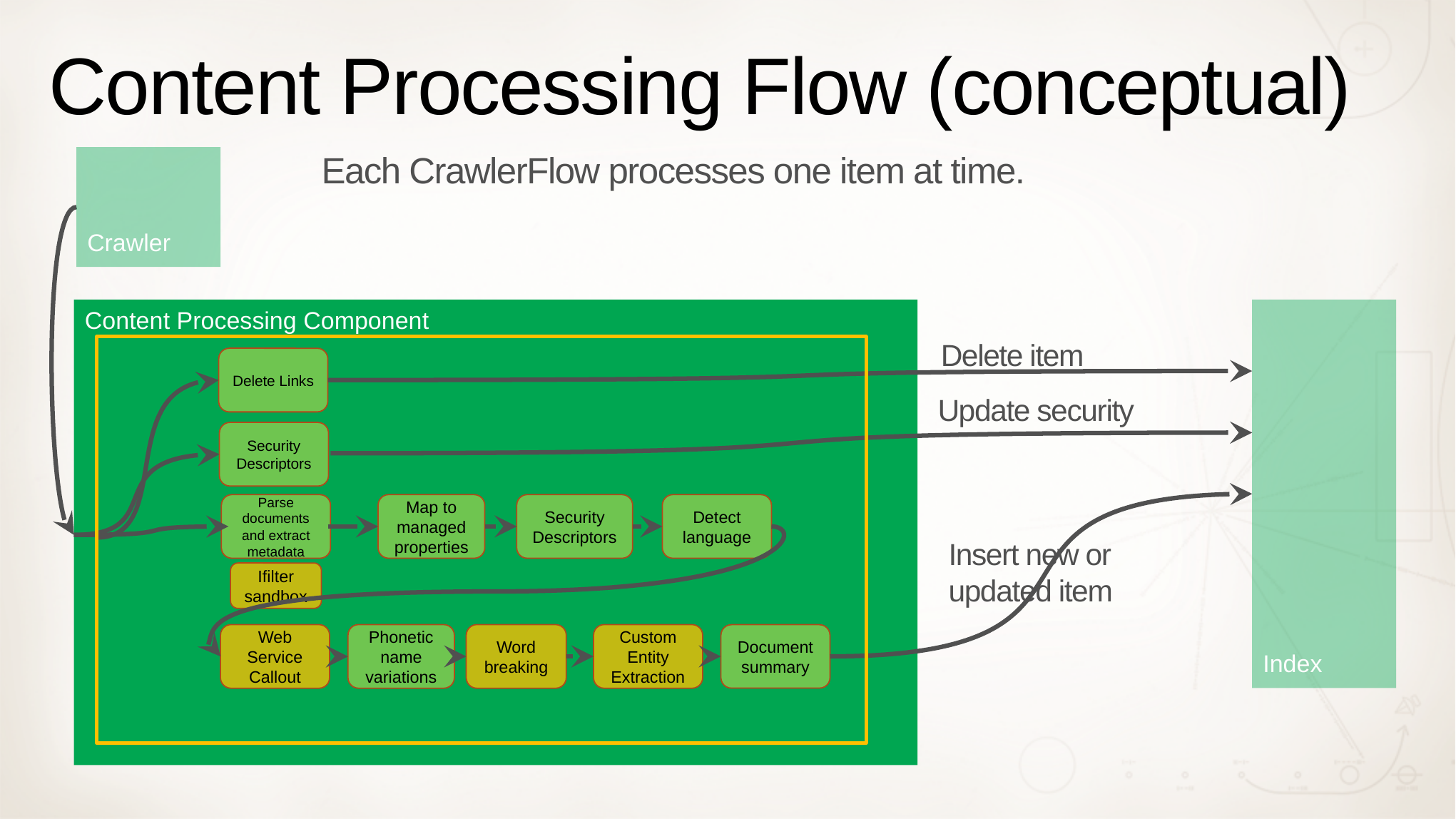

# Content Processing Flow (conceptual)
Crawler
Each CrawlerFlow processes one item at time.
Content Processing Component

Index
Delete item

Delete Links
Update security
Security Descriptors
Parse documents and extract metadata
Map to managed properties
Security Descriptors
Detect language
Insert new or updated item
Ifilter sandbox
Web Service Callout
Phonetic name variations
Word breaking
Custom Entity Extraction
Document summary